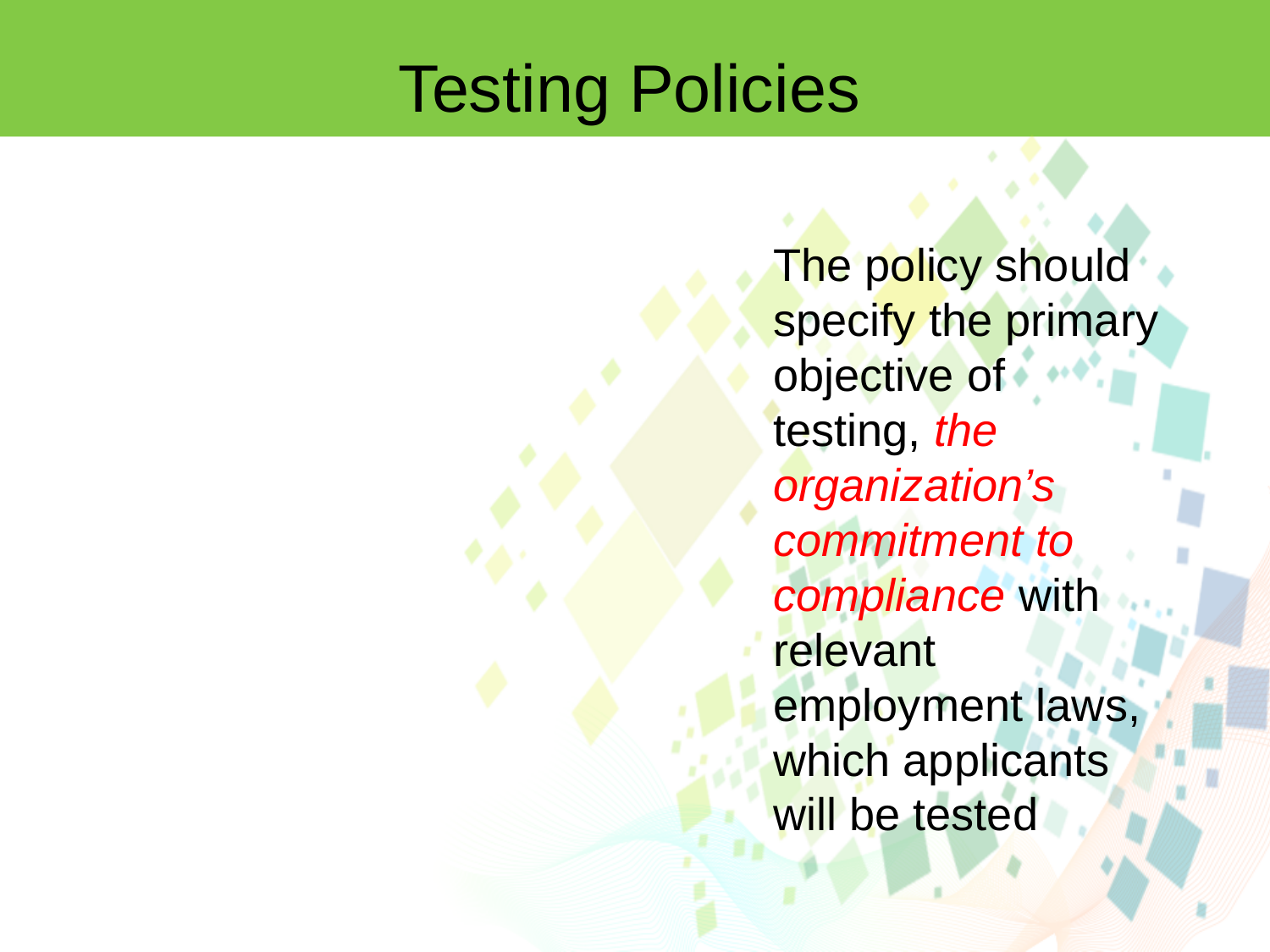

Testing Policies
The policy should specify the primary objective of testing, the organization’s commitment to compliance with relevant employment laws, which applicants will be tested